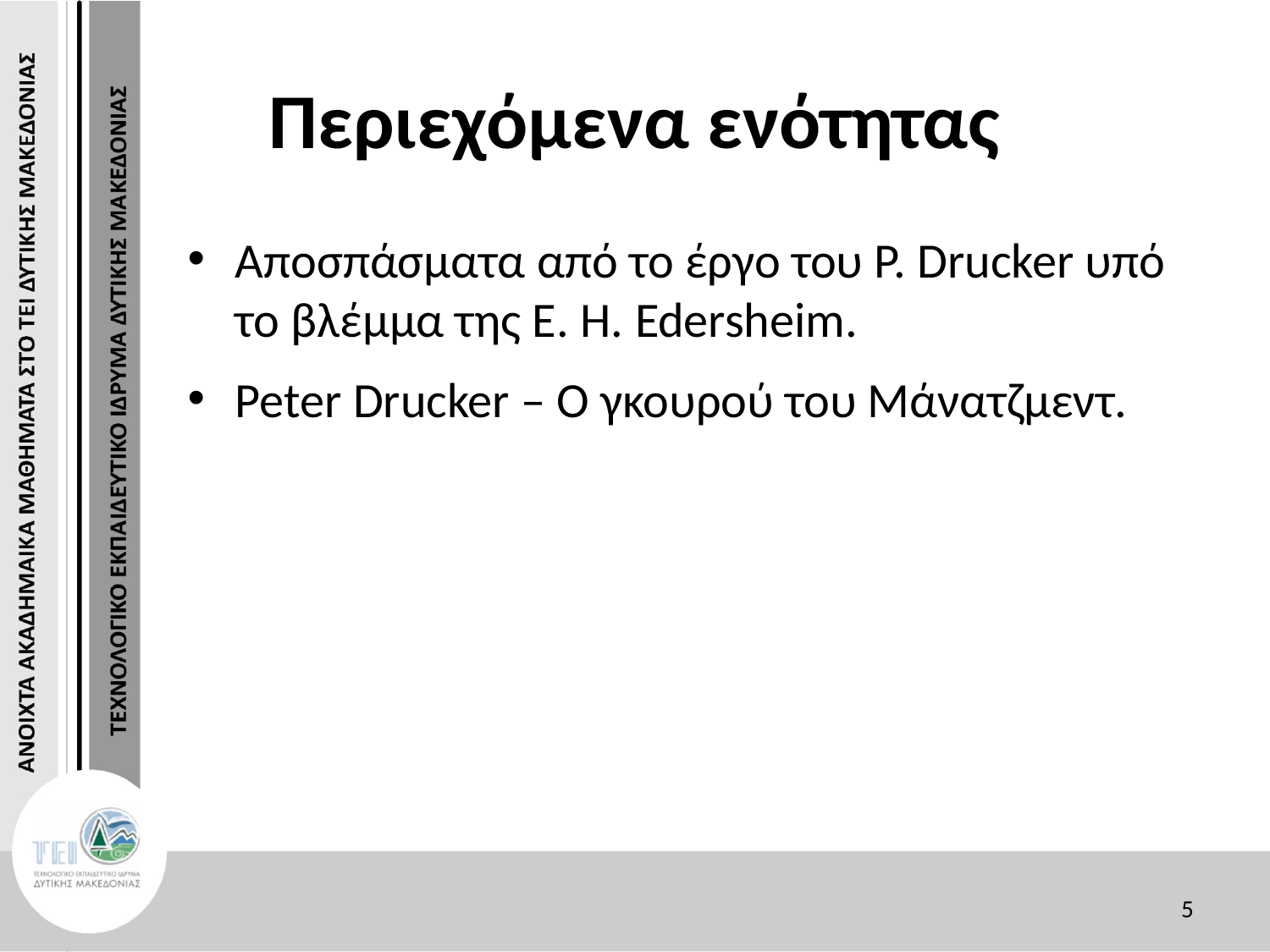

# Περιεχόμενα ενότητας
Αποσπάσματα από το έργο του P. Drucker υπό το βλέμμα της Ε. Η. Edersheim.
Peter Drucker – Ο γκουρού του Μάνατζμεντ.

5